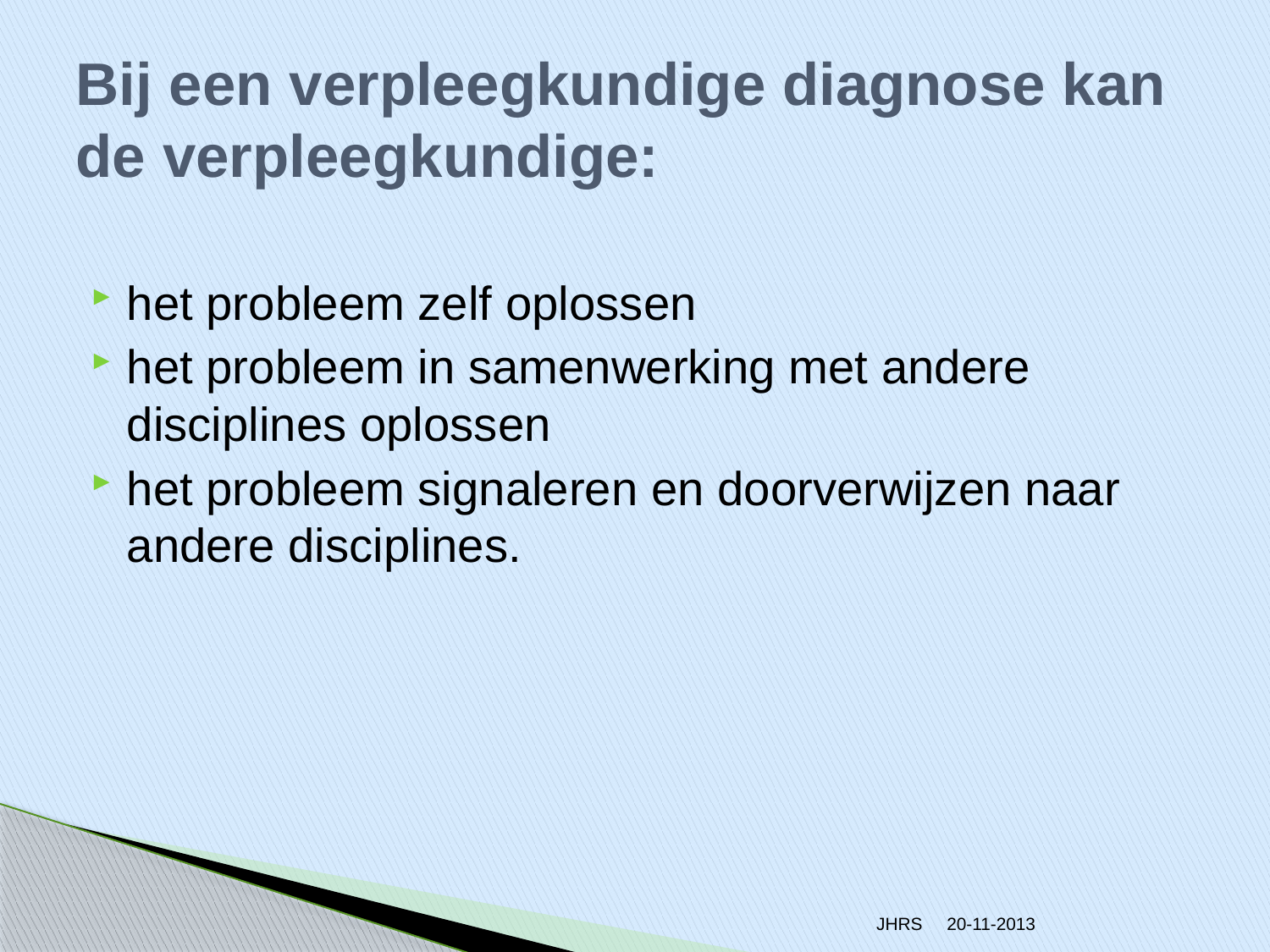

# Bij een verpleegkundige diagnose kan de verpleegkundige:
het probleem zelf oplossen
het probleem in samenwerking met andere disciplines oplossen
het probleem signaleren en doorverwijzen naar andere disciplines.

JHRS
20-11-2013